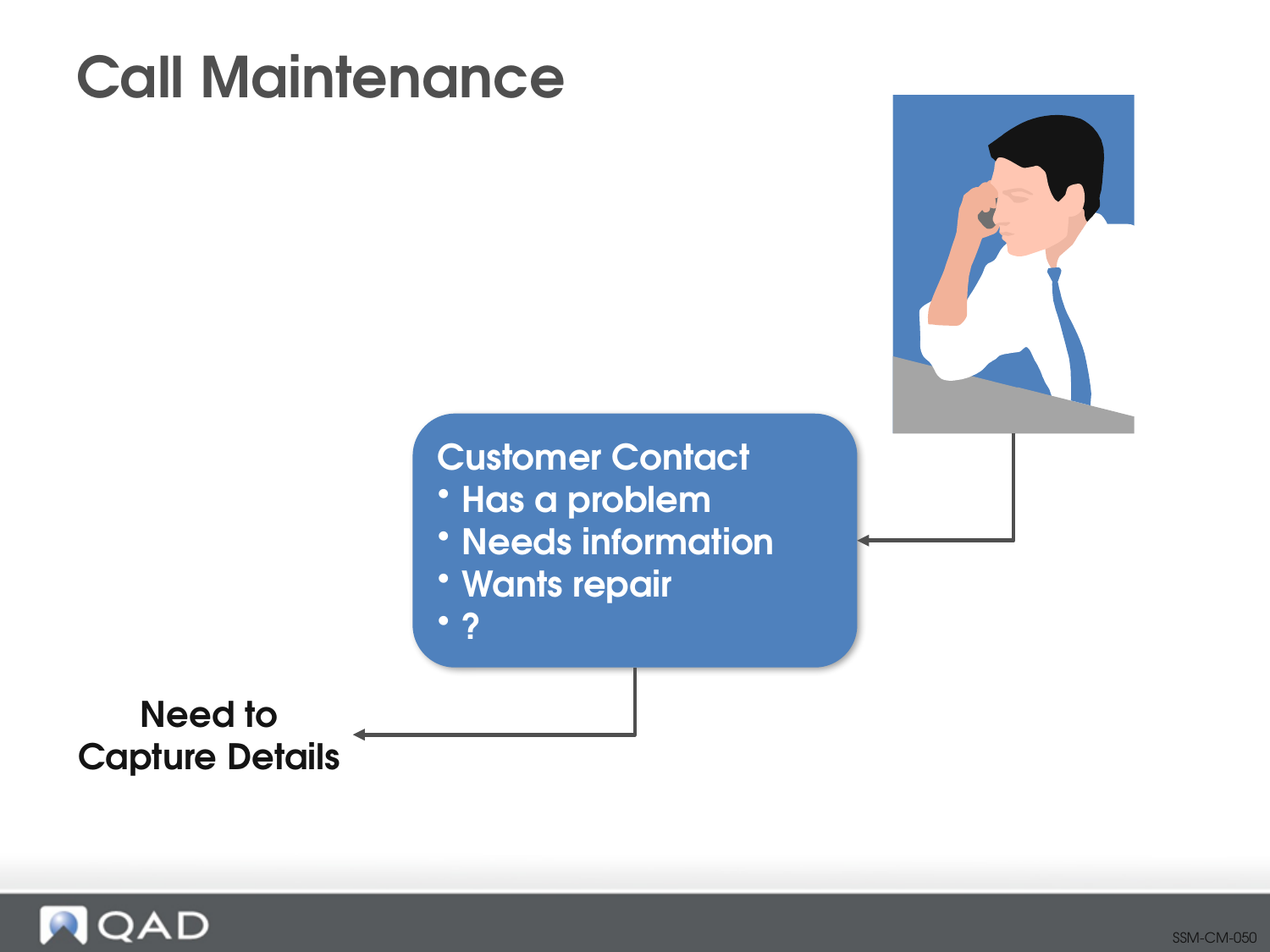

# Call Maintenance

Customer Contact
Has a problem
Needs information
Wants repair
?
Need to
Capture Details
SSM-CM-050